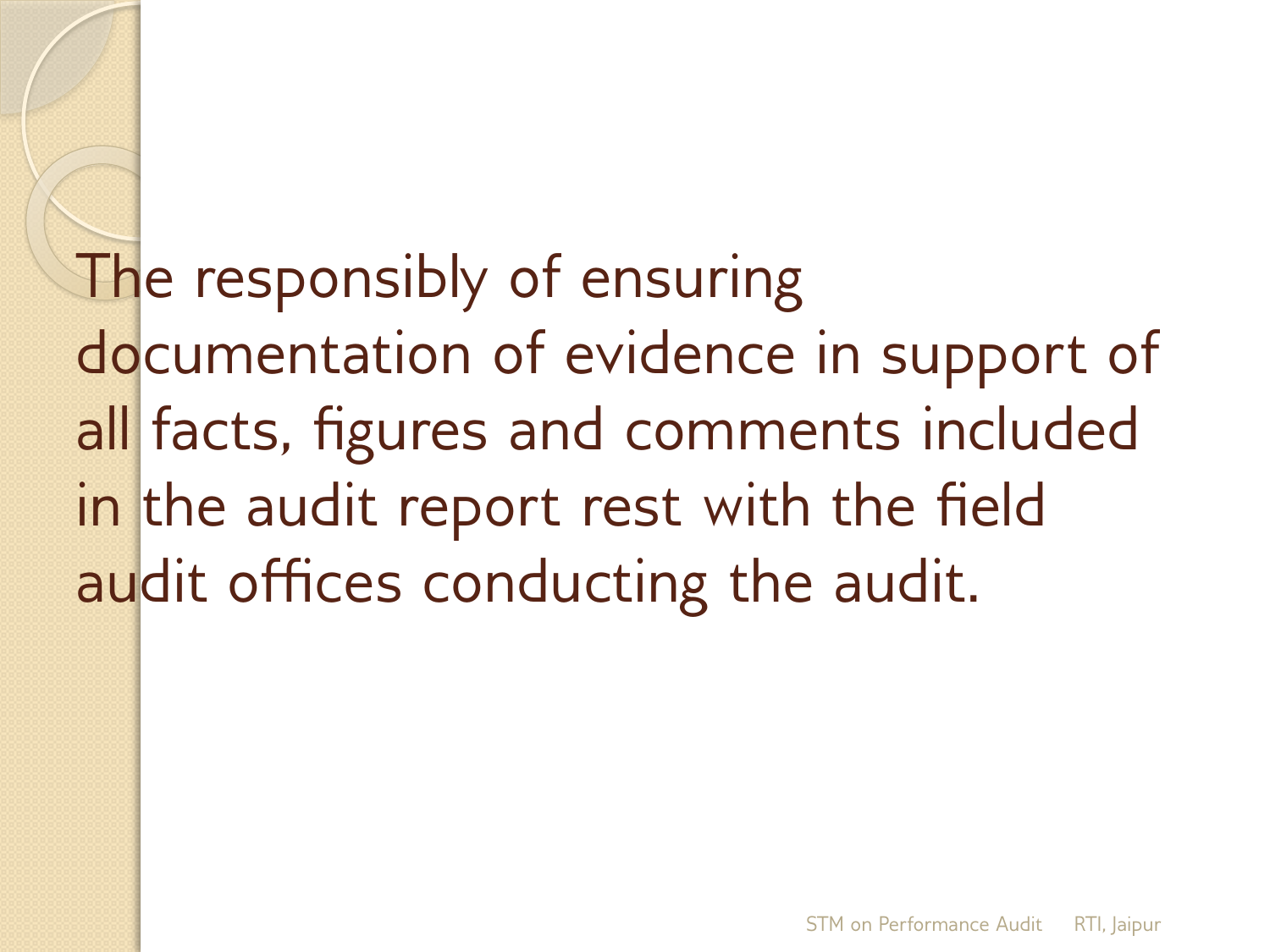

# The responsibly of ensuring documentation of evidence in support of all facts, figures and comments included in the audit report rest with the field audit offices conducting the audit.
STM on Performance Audit     RTI, Jaipur